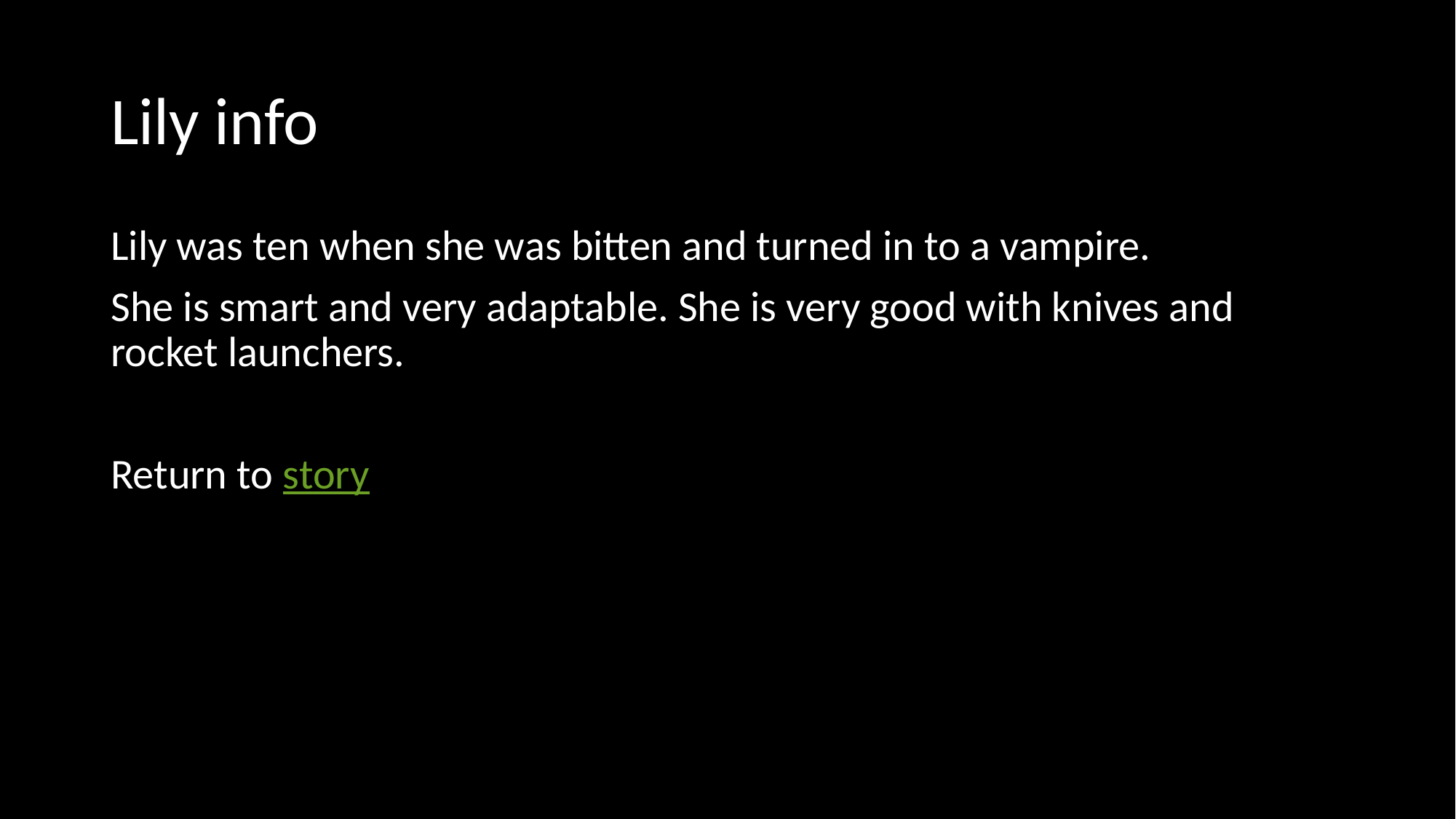

# Lily info
Lily was ten when she was bitten and turned in to a vampire.
She is smart and very adaptable. She is very good with knives and rocket launchers.

Return to story